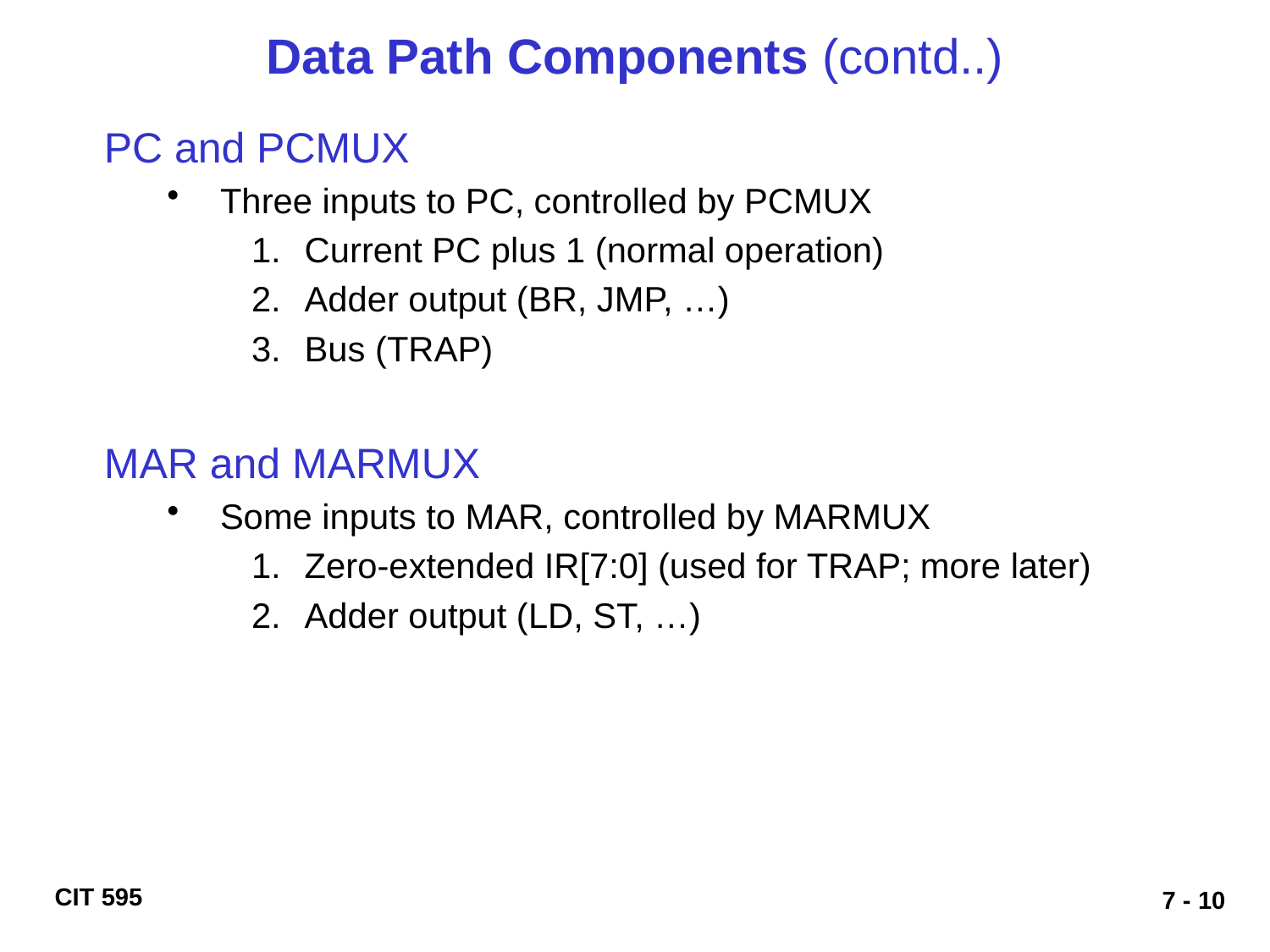

# Data Path Components (contd..)
PC and PCMUX
Three inputs to PC, controlled by PCMUX
Current PC plus 1 (normal operation)
Adder output (BR, JMP, …)
Bus (TRAP)

MAR and MARMUX
Some inputs to MAR, controlled by MARMUX
Zero-extended IR[7:0] (used for TRAP; more later)
Adder output (LD, ST, …)

7 - 10